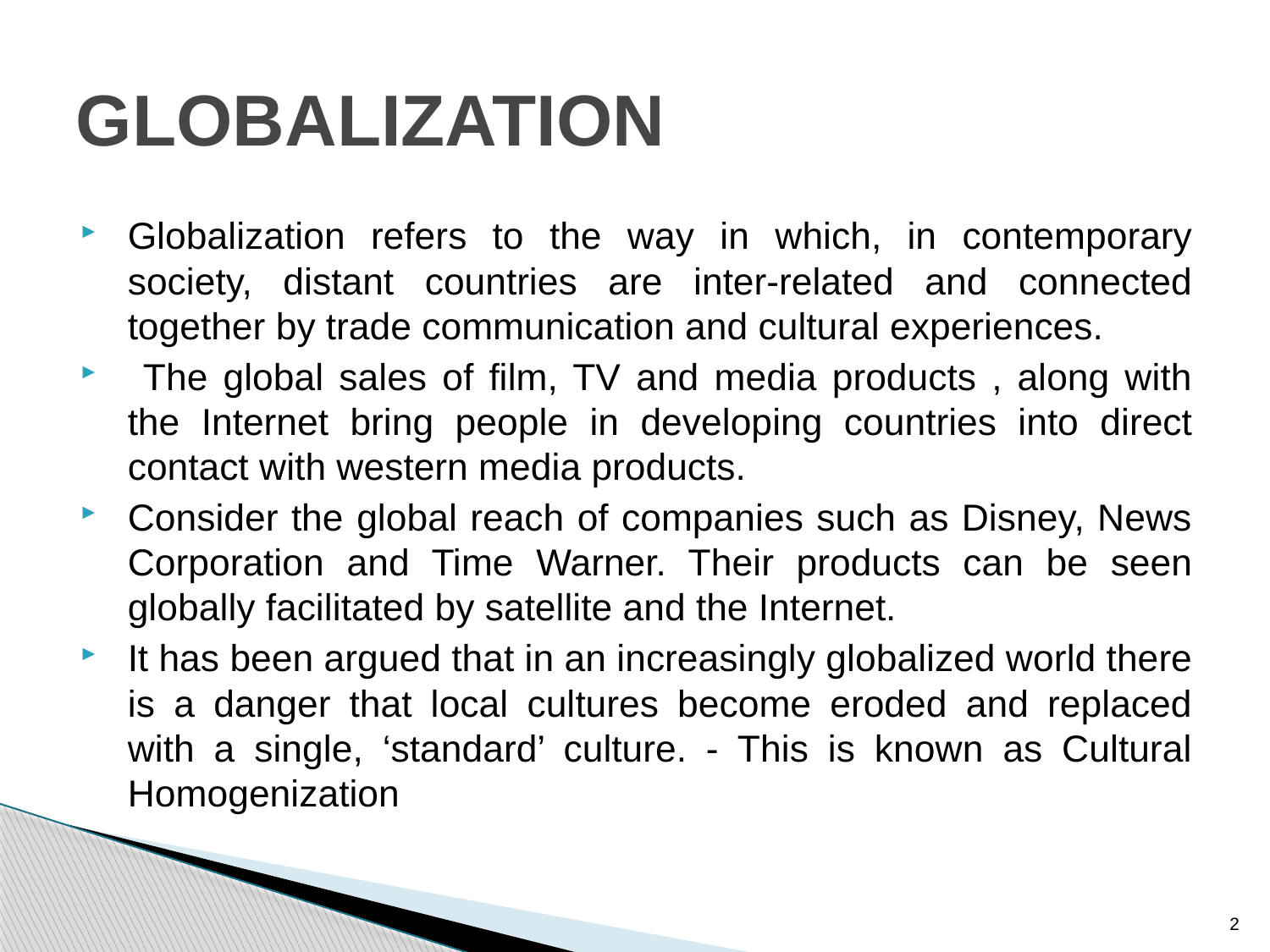

# GLOBALIZATION
Globalization refers to the way in which, in contemporary society, distant countries are inter-related and connected together by trade communication and cultural experiences.
 The global sales of film, TV and media products , along with the Internet bring people in developing countries into direct contact with western media products.
Consider the global reach of companies such as Disney, News Corporation and Time Warner. Their products can be seen globally facilitated by satellite and the Internet.
It has been argued that in an increasingly globalized world there is a danger that local cultures become eroded and replaced with a single, ‘standard’ culture. - This is known as Cultural Homogenization
2